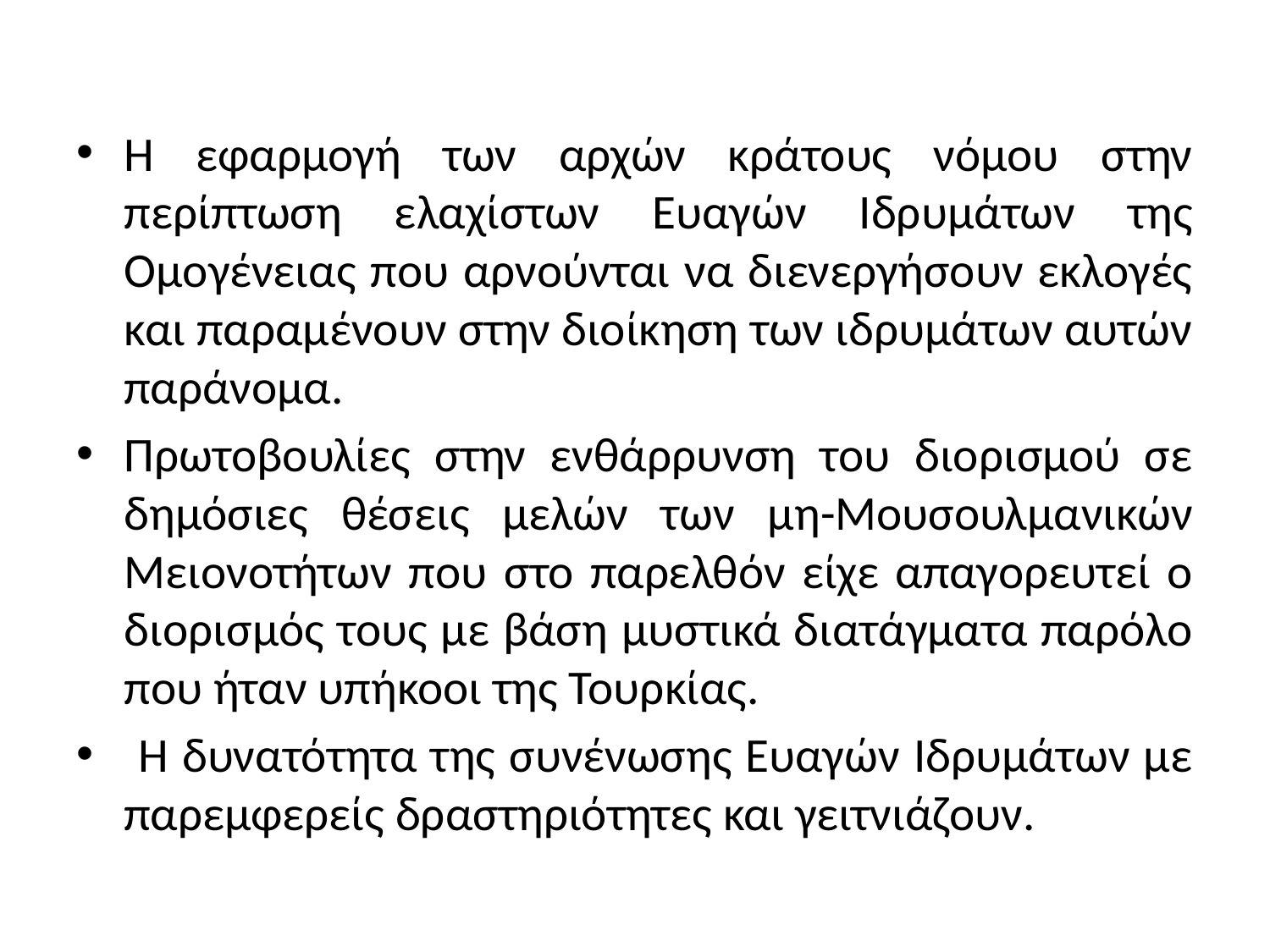

Η εφαρμογή των αρχών κράτους νόμου στην περίπτωση ελαχίστων Ευαγών Ιδρυμάτων της Ομογένειας που αρνούνται να διενεργήσουν εκλογές και παραμένουν στην διοίκηση των ιδρυμάτων αυτών παράνομα.
Πρωτοβουλίες στην ενθάρρυνση του διορισμού σε δημόσιες θέσεις μελών των μη-Μουσουλμανικών Μειονοτήτων που στο παρελθόν είχε απαγορευτεί ο διορισμός τους με βάση μυστικά διατάγματα παρόλο που ήταν υπήκοοι της Τουρκίας.
 Η δυνατότητα της συνένωσης Ευαγών Ιδρυμάτων με παρεμφερείς δραστηριότητες και γειτνιάζουν.